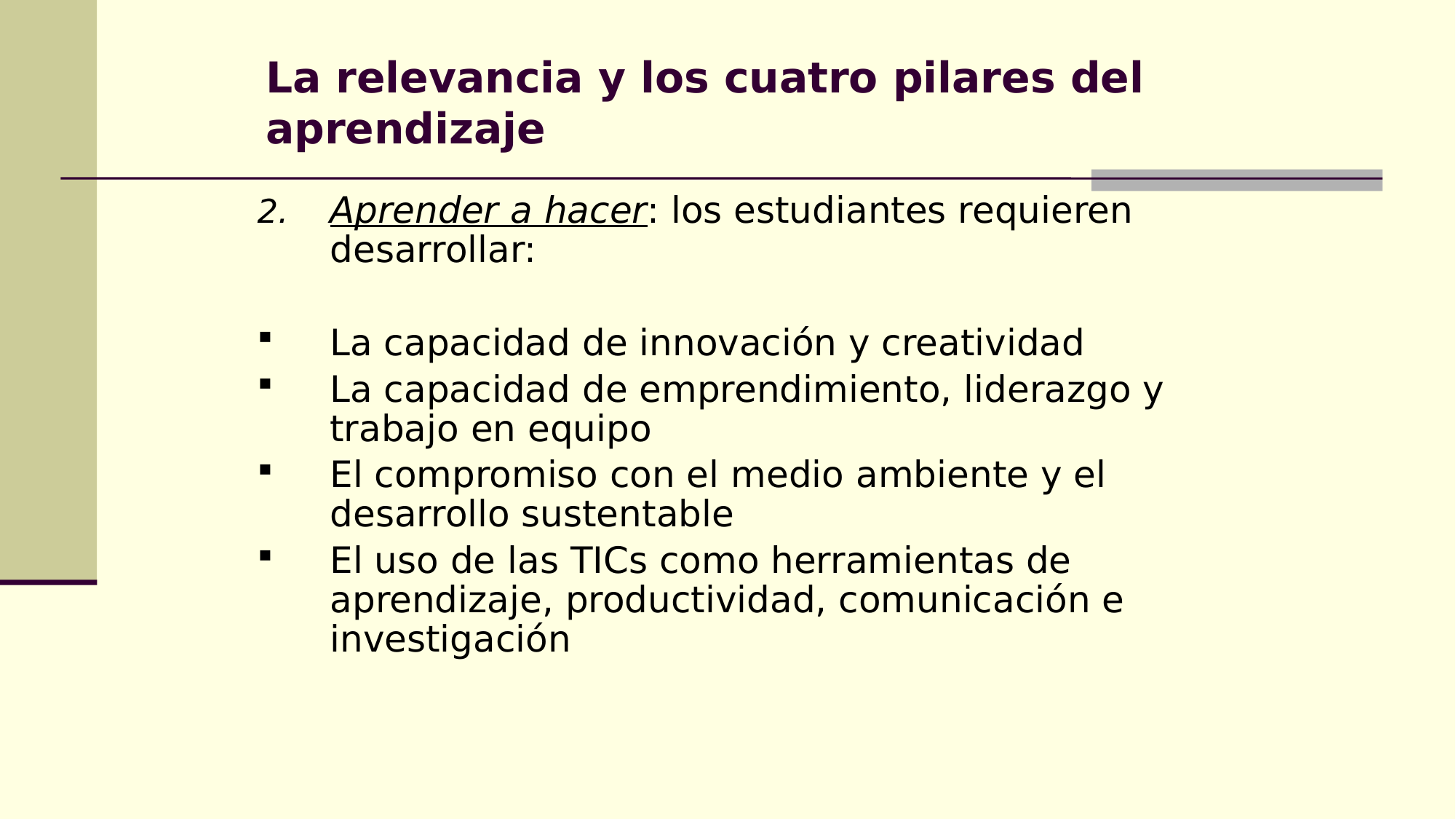

# La relevancia y los cuatro pilares del aprendizaje
Aprender a hacer: los estudiantes requieren desarrollar:

La capacidad de innovación y creatividad
La capacidad de emprendimiento, liderazgo y trabajo en equipo
El compromiso con el medio ambiente y el desarrollo sustentable
El uso de las TICs como herramientas de aprendizaje, productividad, comunicación e investigación